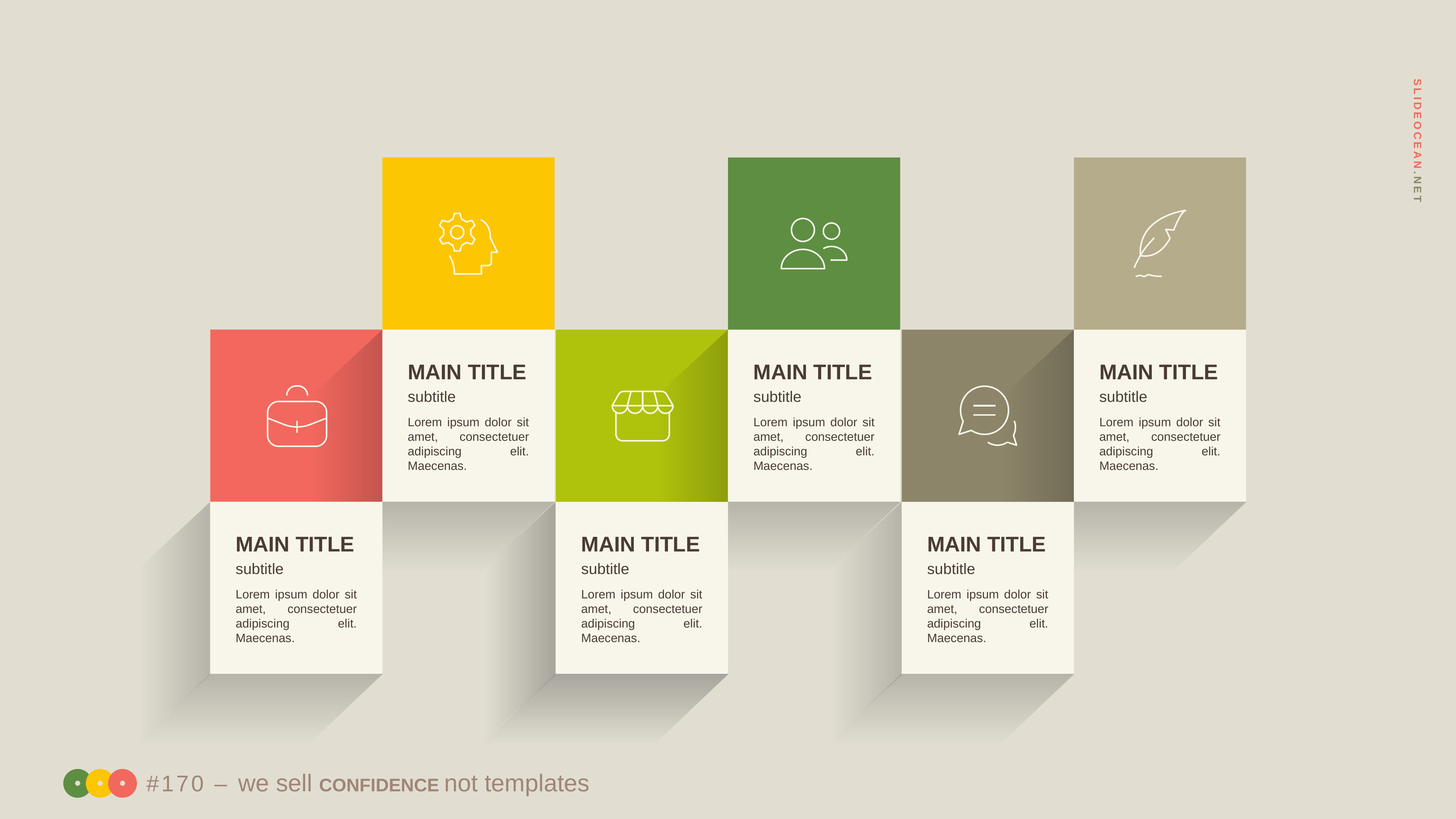

MAIN TITLE
subtitle
Lorem ipsum dolor sit amet, consectetuer adipiscing elit. Maecenas.

MAIN TITLE
subtitle
Lorem ipsum dolor sit amet, consectetuer adipiscing elit. Maecenas.

MAIN TITLE
subtitle
Lorem ipsum dolor sit amet, consectetuer adipiscing elit. Maecenas.

MAIN TITLE
subtitle
Lorem ipsum dolor sit amet, consectetuer adipiscing elit. Maecenas.

MAIN TITLE
subtitle
Lorem ipsum dolor sit amet, consectetuer adipiscing elit. Maecenas.

MAIN TITLE
subtitle
Lorem ipsum dolor sit amet, consectetuer adipiscing elit. Maecenas.
#170 – we sell CONFIDENCE not templates